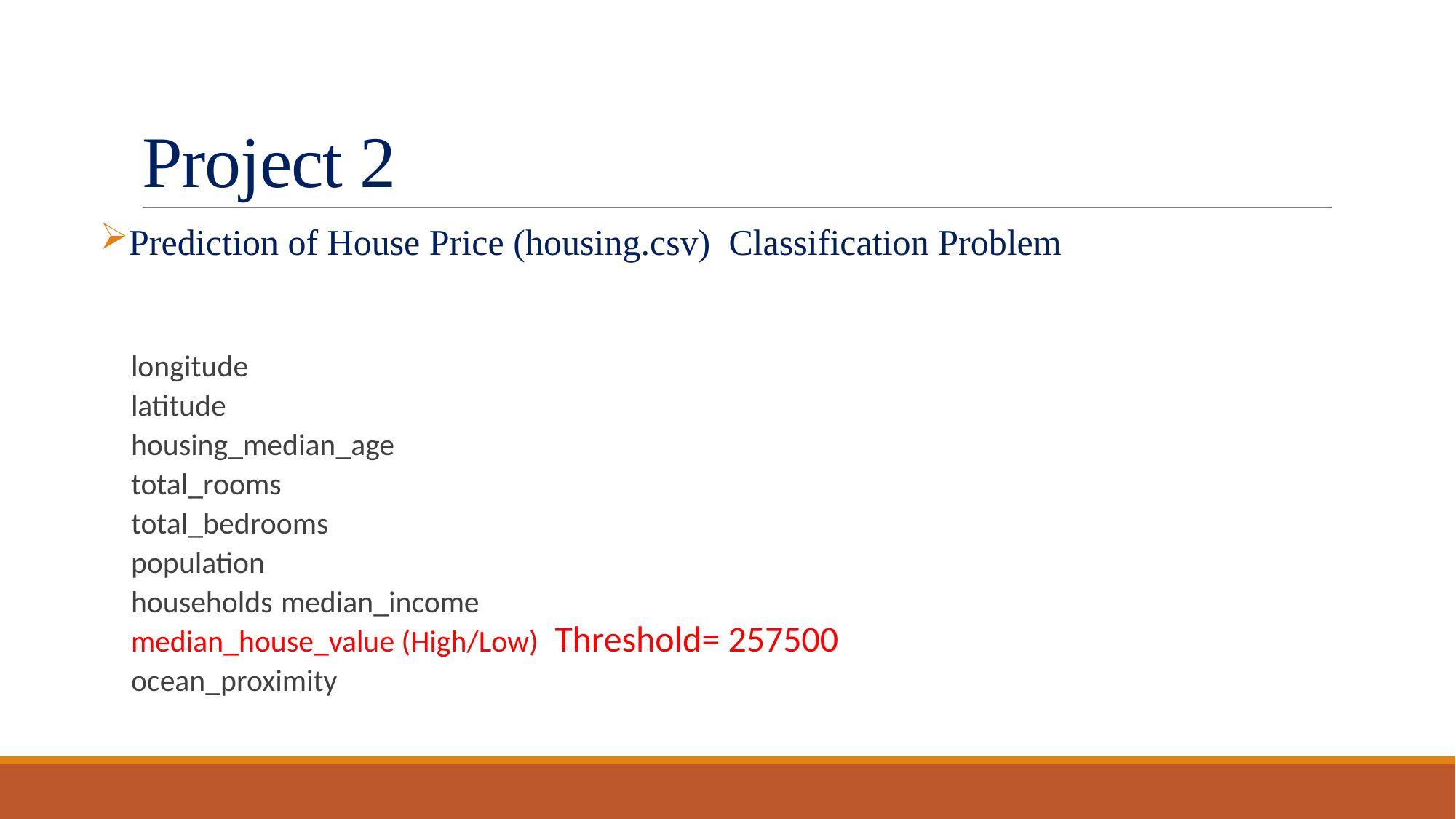

# Project 2
Prediction of House Price (housing.csv)  Classification Problem

longitude
latitude
housing_median_age
total_rooms
total_bedrooms
population
households median_income
median_house_value (High/Low)  Threshold= 257500
ocean_proximity